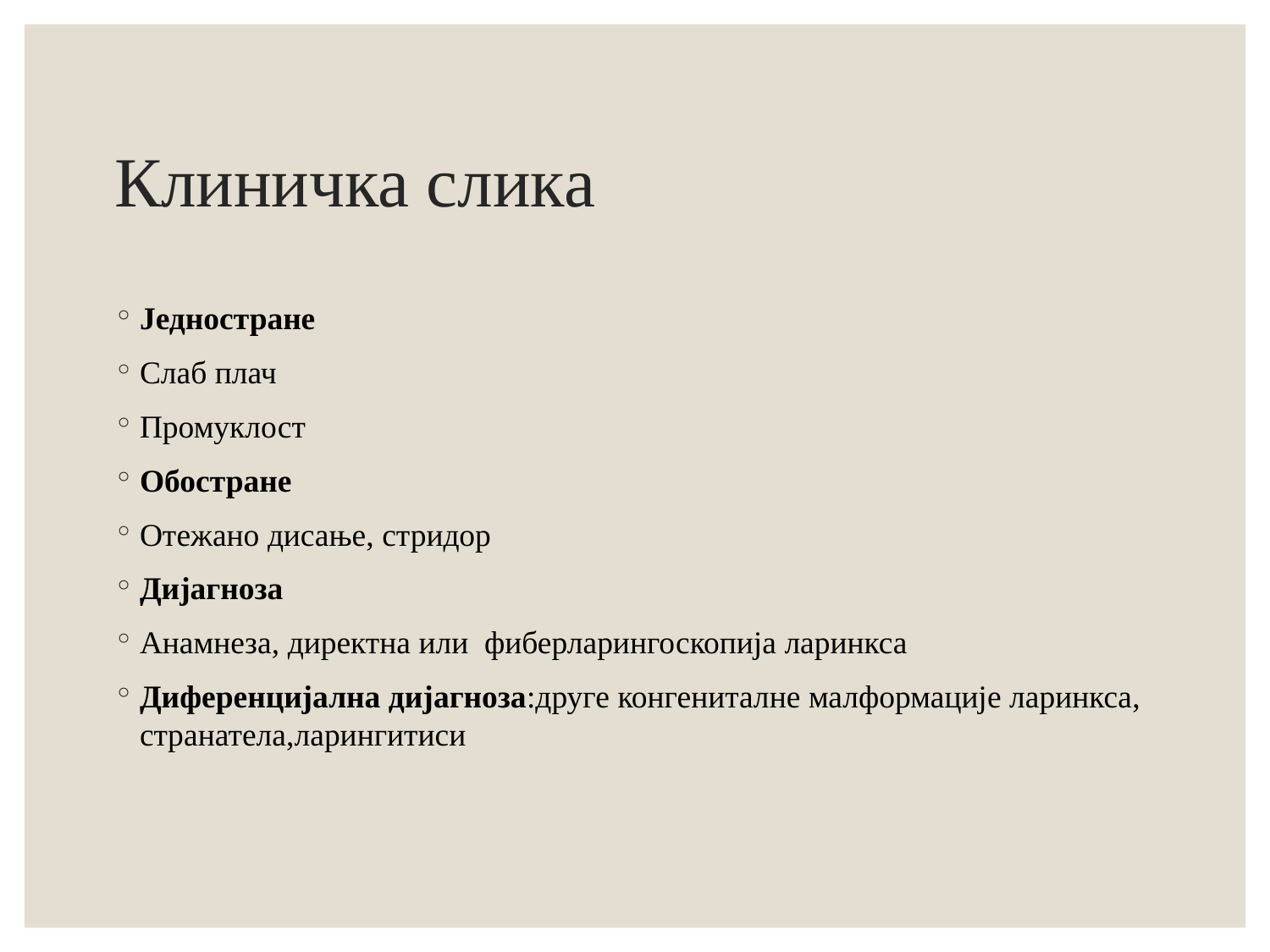

# Клиничка слика
Једностране
Слаб плач
Промуклост
Обостране
Отежано дисање, стридор
Дијагноза
Анамнеза, директна или  фиберларингоскопија ларинкса
Диференцијална дијагноза:друге конгениталне малформације ларинкса, странатела,ларингитиси